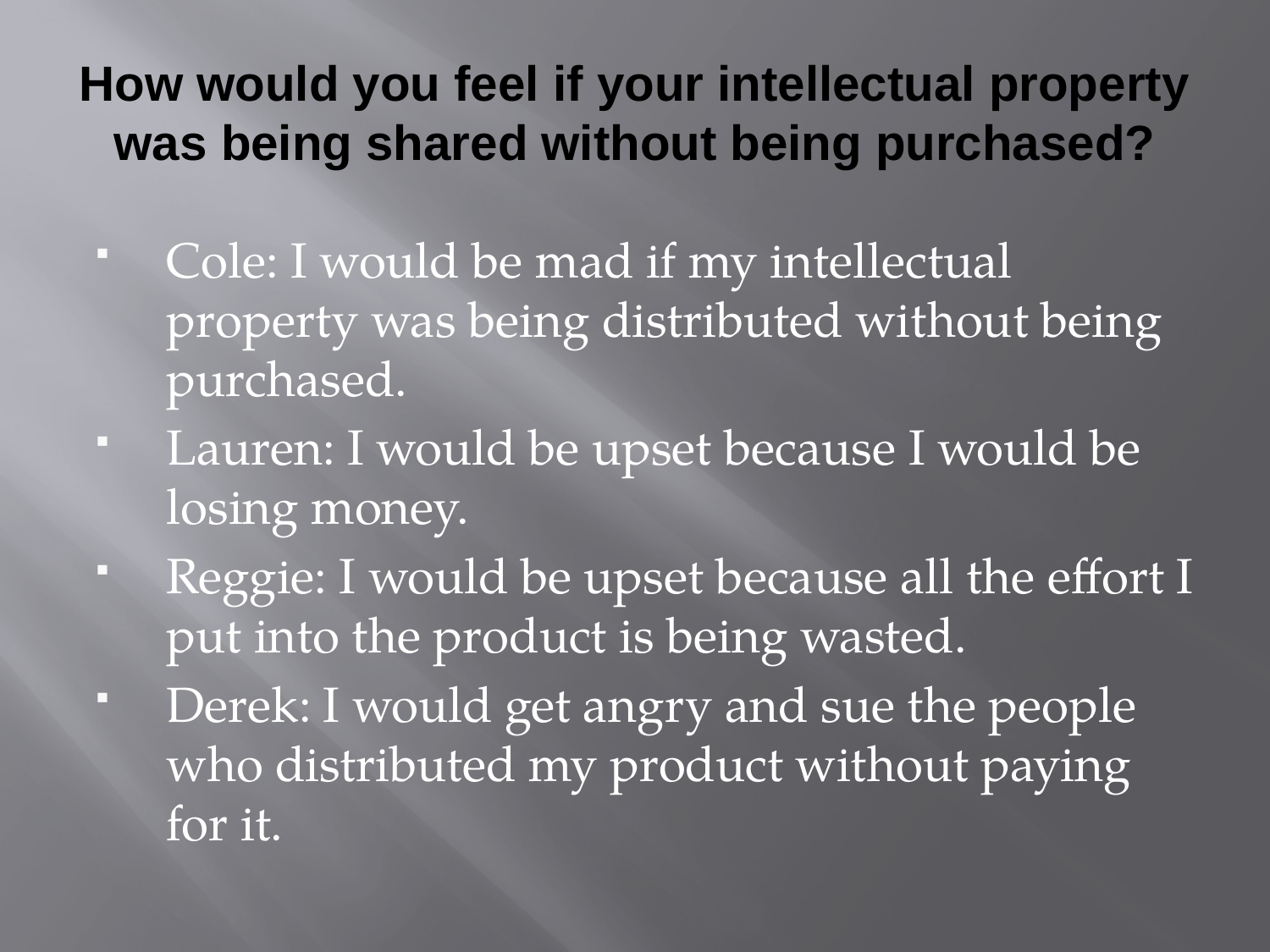

# How would you feel if your intellectual property was being shared without being purchased?
Cole: I would be mad if my intellectual property was being distributed without being purchased.
Lauren: I would be upset because I would be losing money.
Reggie: I would be upset because all the effort I put into the product is being wasted.
Derek: I would get angry and sue the people who distributed my product without paying for it.